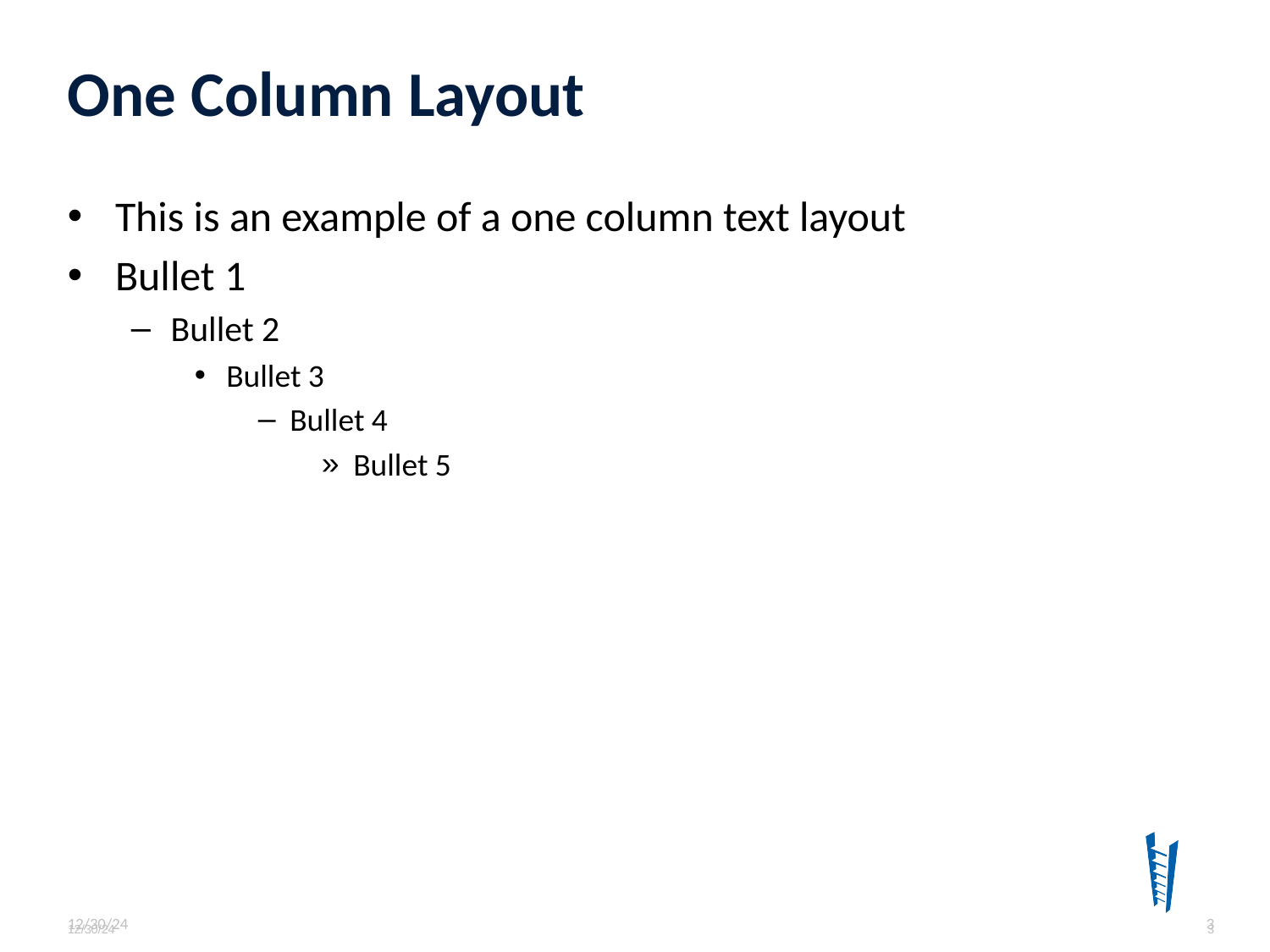

# One Column Layout
This is an example of a one column text layout
Bullet 1
Bullet 2
Bullet 3
Bullet 4
Bullet 5
12/30/24
3